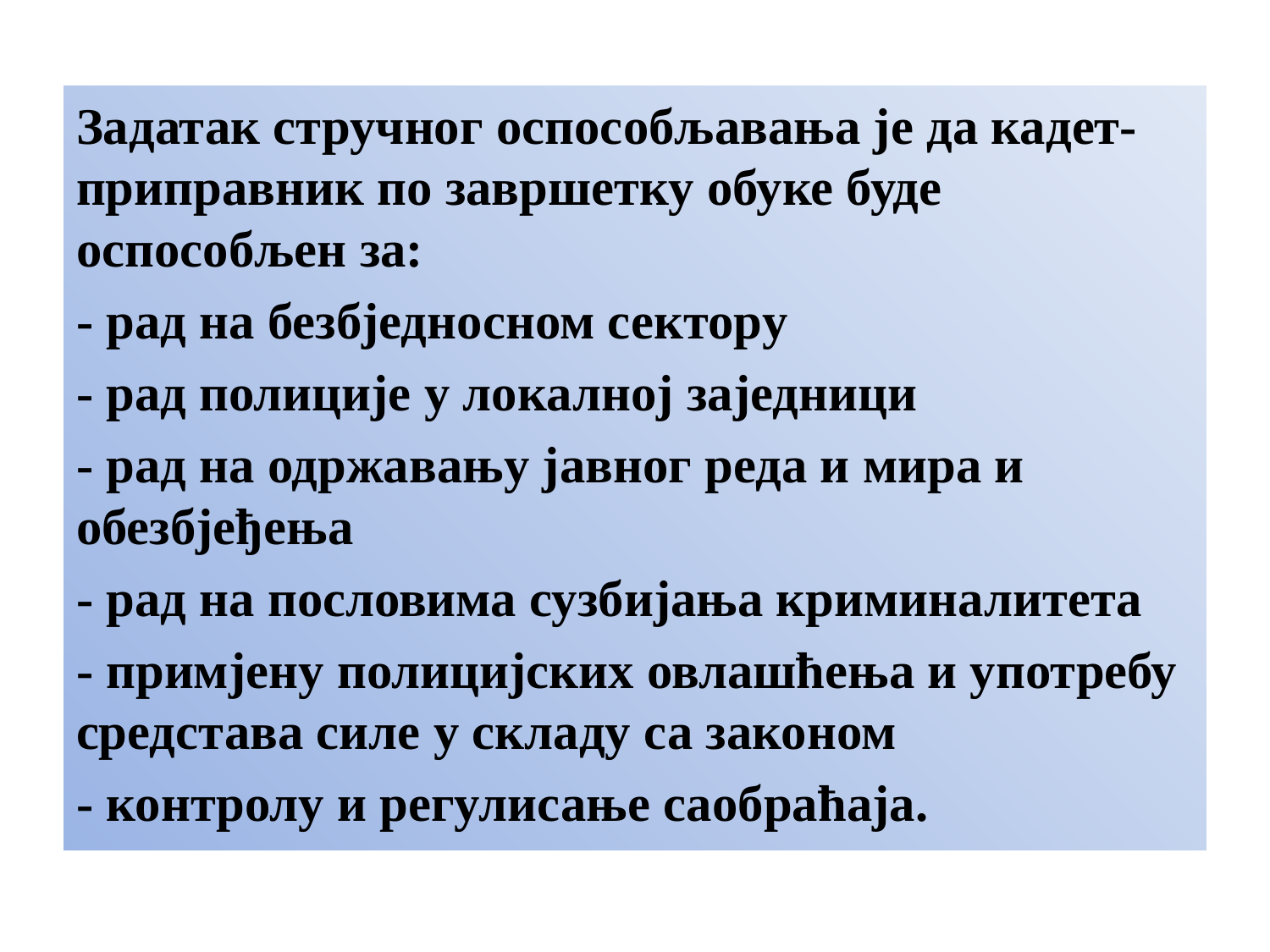

Задатак стручног оспособљавања је да кадет-приправник по завршетку обуке буде оспособљен за:
- рад на безбjедносном сектору
- рад полиције у локалној заједници
- рад на одржавању јавног реда и мира и обезбјеђења
- рад на пословима сузбијања криминалитета
- примјену полицијских овлашћења и употребу средстава силе у складу са законом
- контролу и регулисање саобраћаја.